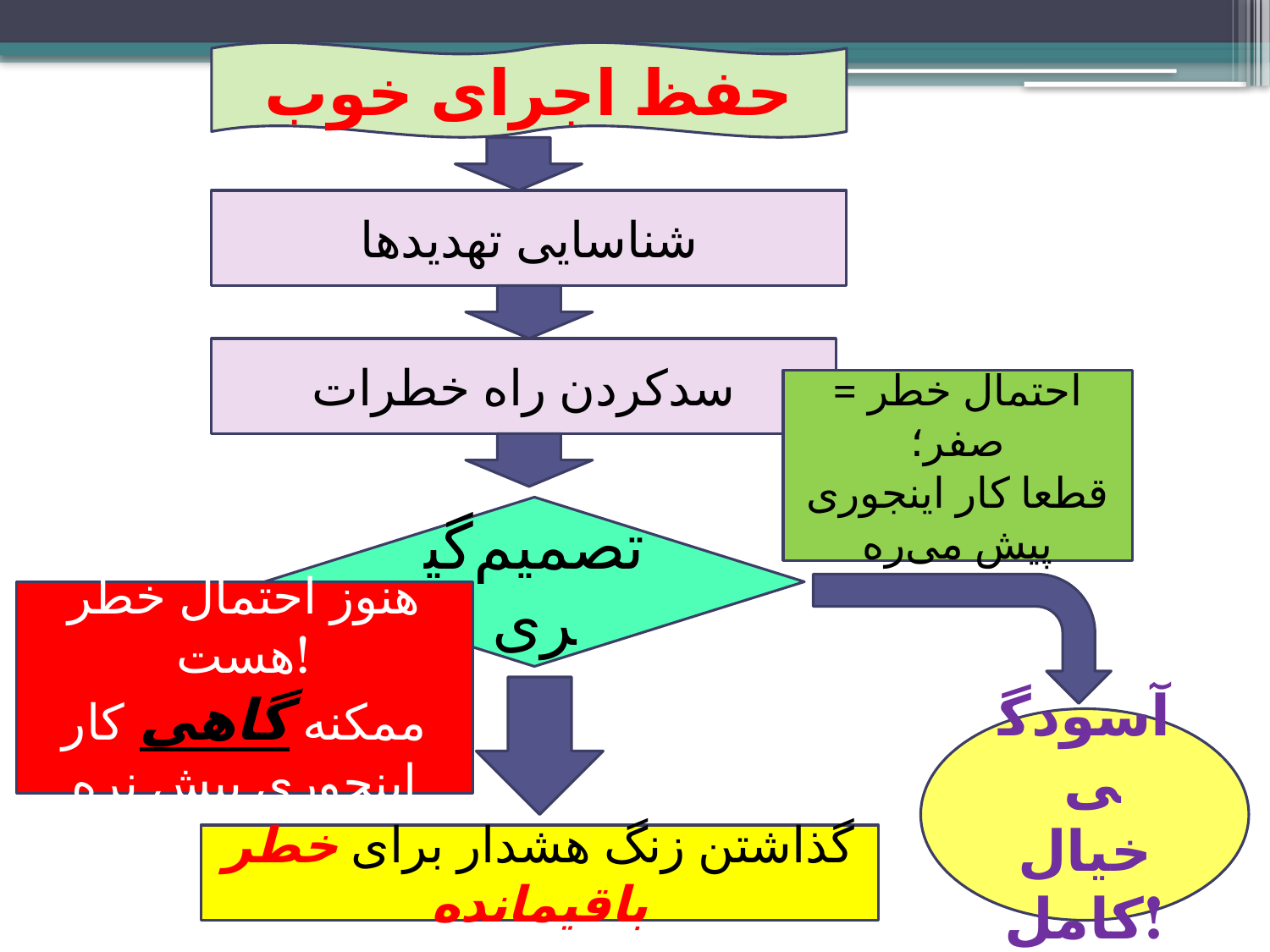

#
حفظ اجرای خوب

شناسایی تهدیدها

سدکردن راه خطرات
احتمال خطر = صفر؛
قطعا کار اینجوری پیش می‌ره

تصمیم‌گیری
هنوز احتمال خطر هست!
ممکنه گاهی کار اینجوری پیش نره

آسودگی  خیال کامل!
گذاشتن زنگ هشدار برای خطر باقیمانده